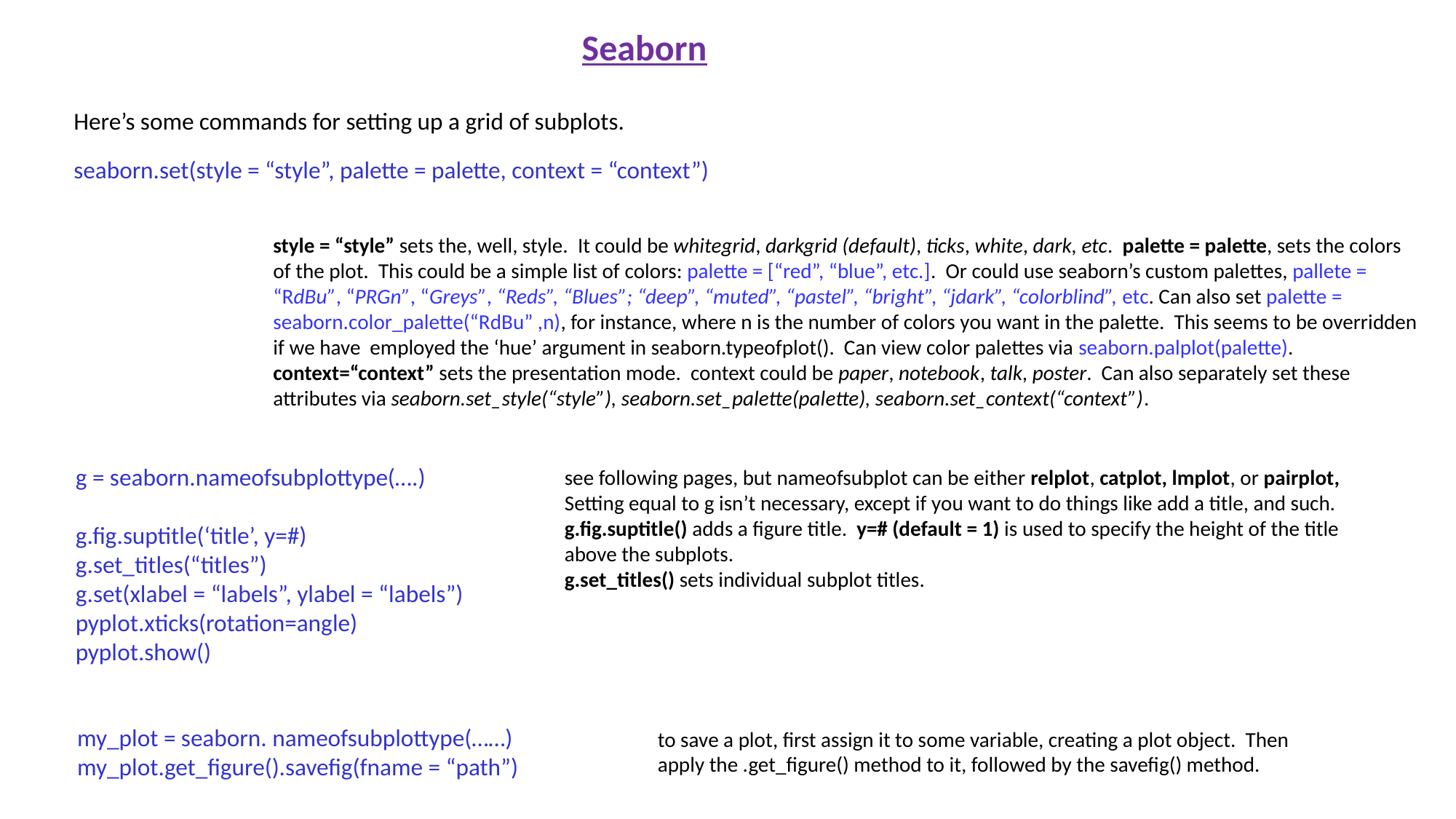

Seaborn
Here’s some commands for setting up a grid of subplots.
seaborn.set(style = “style”, palette = palette, context = “context”)
style = “style” sets the, well, style.  It could be whitegrid, darkgrid (default), ticks, white, dark, etc.  palette = palette, sets the colors of the plot.  This could be a simple list of colors: palette = [“red”, “blue”, etc.].  Or could use seaborn’s custom palettes, pallete = “RdBu”, “PRGn”, “Greys”, “Reds”, “Blues”; “deep”, “muted”, “pastel”, “bright”, “jdark”, “colorblind”, etc. Can also set palette = seaborn.color_palette(“RdBu” ,n), for instance, where n is the number of colors you want in the palette.  This seems to be overridden if we have  employed the ‘hue’ argument in seaborn.typeofplot().  Can view color palettes via seaborn.palplot(palette).  context=“context” sets the presentation mode.  context could be paper, notebook, talk, poster.  Can also separately set these attributes via seaborn.set_style(“style”), seaborn.set_palette(palette), seaborn.set_context(“context”).
g = seaborn.nameofsubplottype(….)

g.fig.suptitle(‘title’, y=#)
g.set_titles(“titles”)
g.set(xlabel = “labels”, ylabel = “labels”)
pyplot.xticks(rotation=angle)
pyplot.show()
see following pages, but nameofsubplot can be either relplot, catplot, lmplot, or pairplot,
Setting equal to g isn’t necessary, except if you want to do things like add a title, and such. g.fig.suptitle() adds a figure title.  y=# (default = 1) is used to specify the height of the title above the subplots.
g.set_titles() sets individual subplot titles.
my_plot = seaborn. nameofsubplottype(……)
my_plot.get_figure().savefig(fname = “path”)
to save a plot, first assign it to some variable, creating a plot object.  Then apply the .get_figure() method to it, followed by the savefig() method.